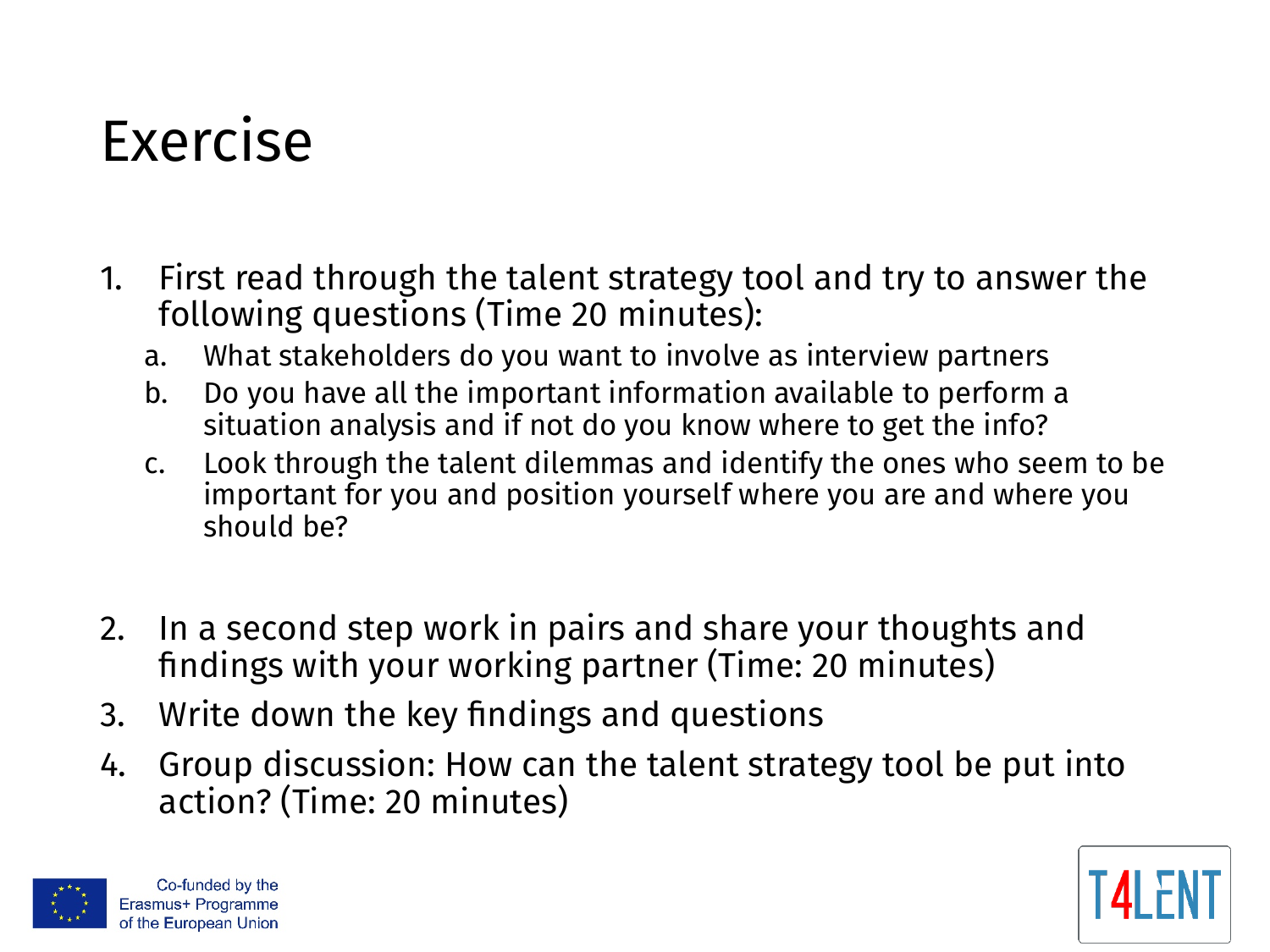

# Exercise
First read through the talent strategy tool and try to answer the following questions (Time 20 minutes):
What stakeholders do you want to involve as interview partners
Do you have all the important information available to perform a situation analysis and if not do you know where to get the info?
Look through the talent dilemmas and identify the ones who seem to be important for you and position yourself where you are and where you should be?

In a second step work in pairs and share your thoughts and findings with your working partner (Time: 20 minutes)
Write down the key findings and questions
Group discussion: How can the talent strategy tool be put into action? (Time: 20 minutes)